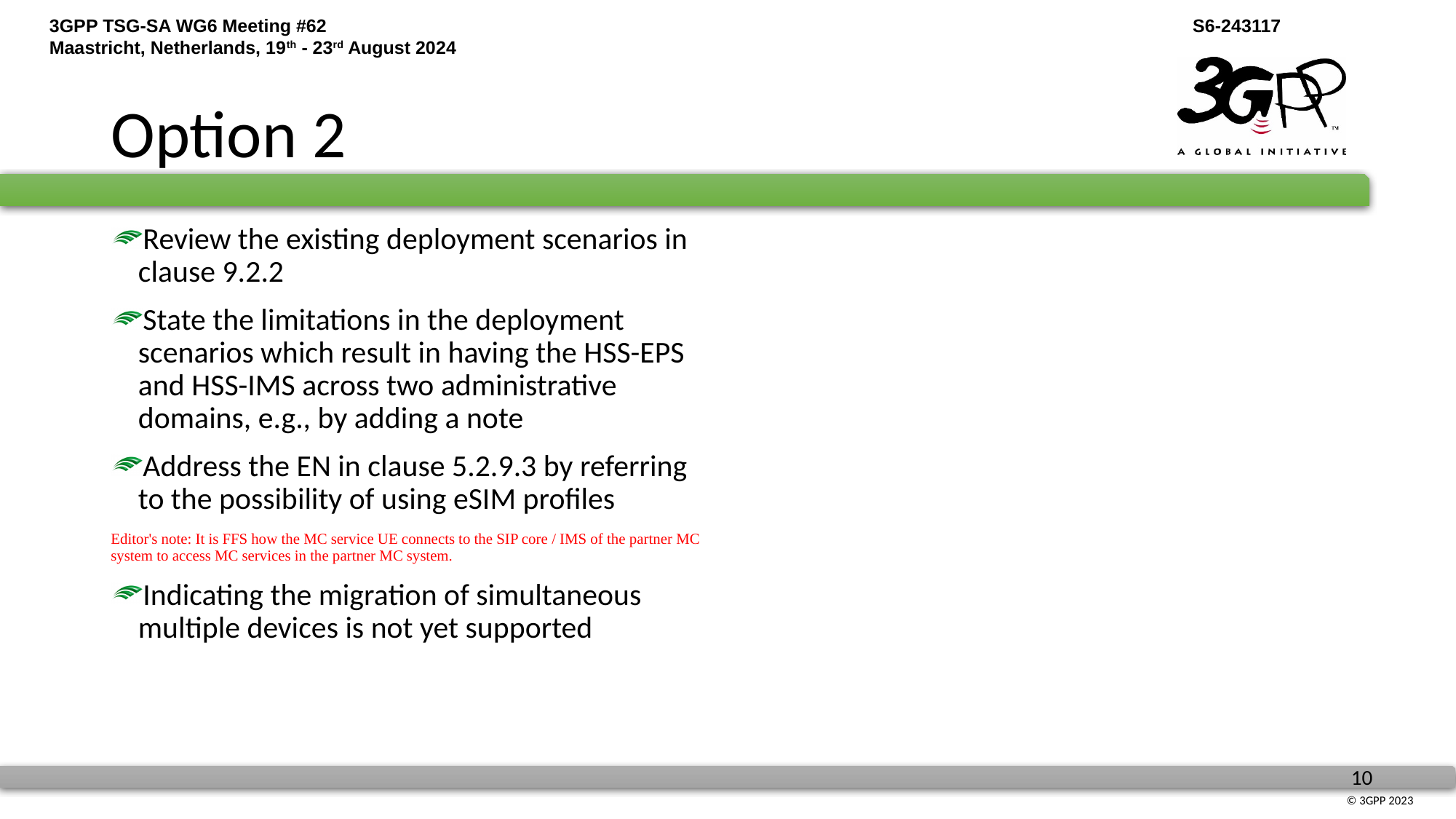

# Option 2
Review the existing deployment scenarios in clause 9.2.2
State the limitations in the deployment scenarios which result in having the HSS-EPS and HSS-IMS across two administrative domains, e.g., by adding a note
Address the EN in clause 5.2.9.3 by referring to the possibility of using eSIM profiles
Editor's note: It is FFS how the MC service UE connects to the SIP core / IMS of the partner MC system to access MC services in the partner MC system.
Indicating the migration of simultaneous multiple devices is not yet supported